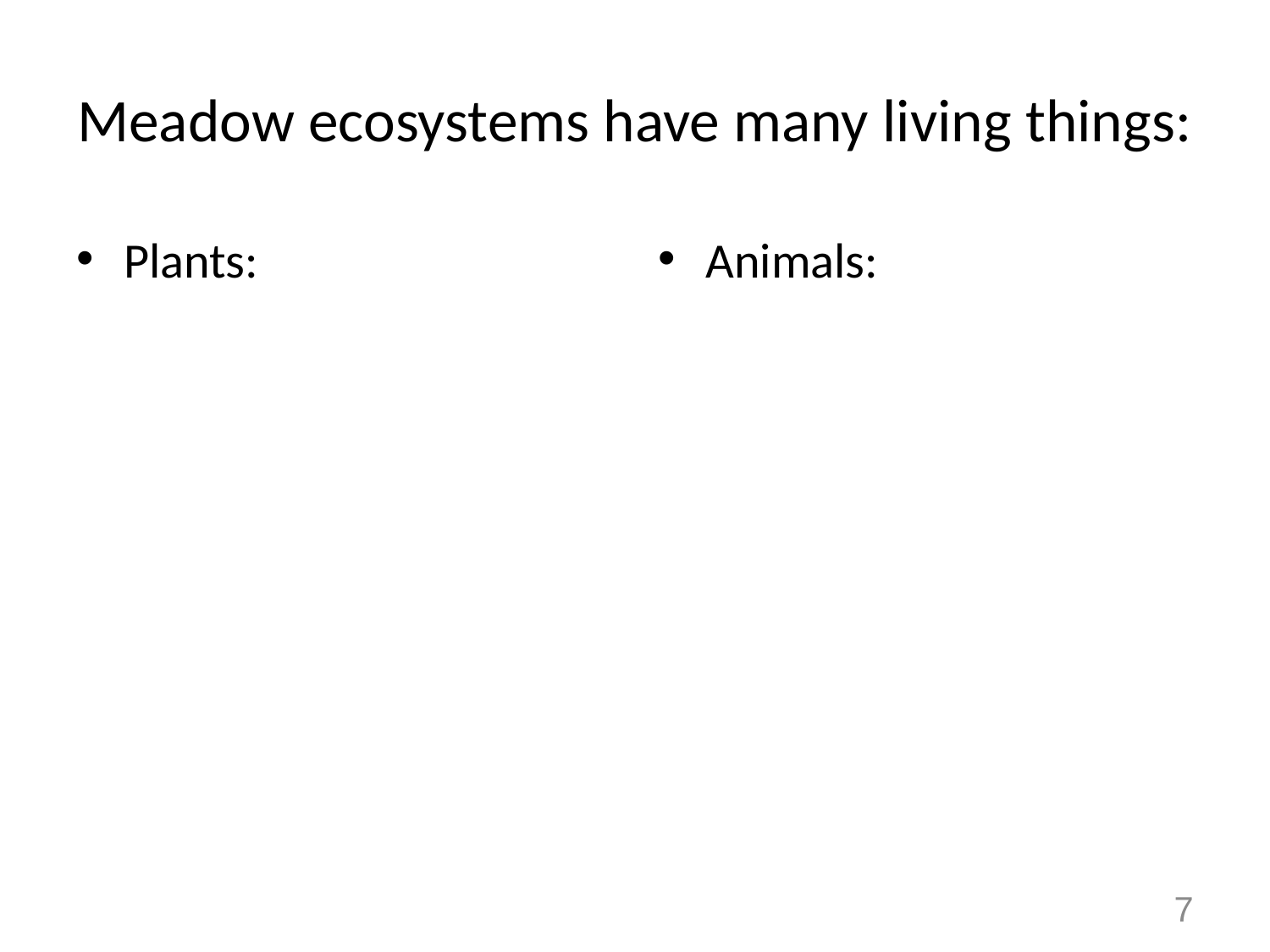

# Meadow ecosystems have many living things:
Plants:
Animals:
7